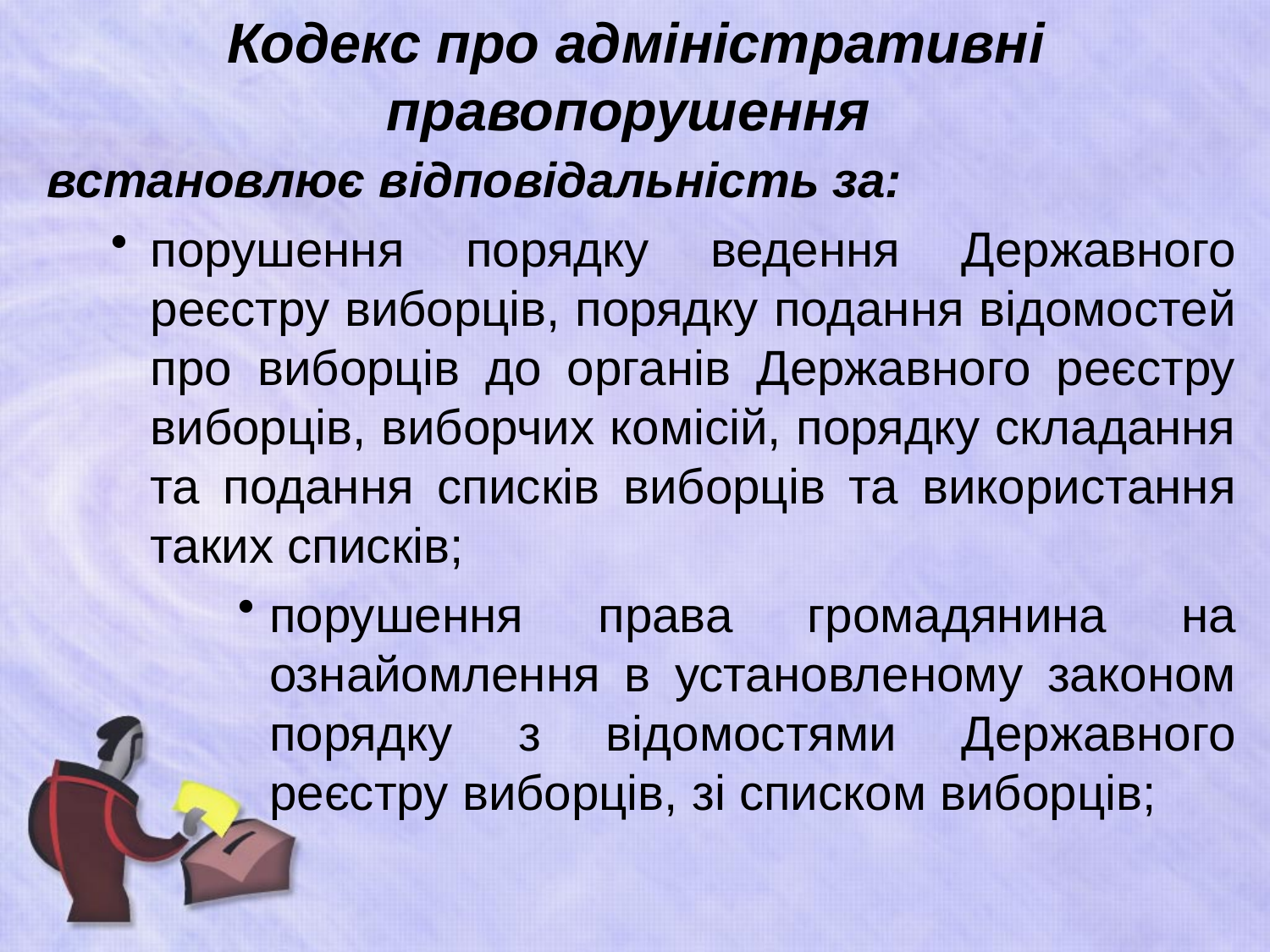

# Кодекс про адміністративні правопорушення
встановлює відповідальність за:
порушення порядку ведення Державного реєстру виборців, порядку подання відомостей про виборців до органів Державного реєстру виборців, виборчих комісій, порядку складання та подання списків виборців та використання таких списків;
порушення права громадянина на ознайомлення в установленому законом порядку з відомостями Державного реєстру виборців, зі списком виборців;